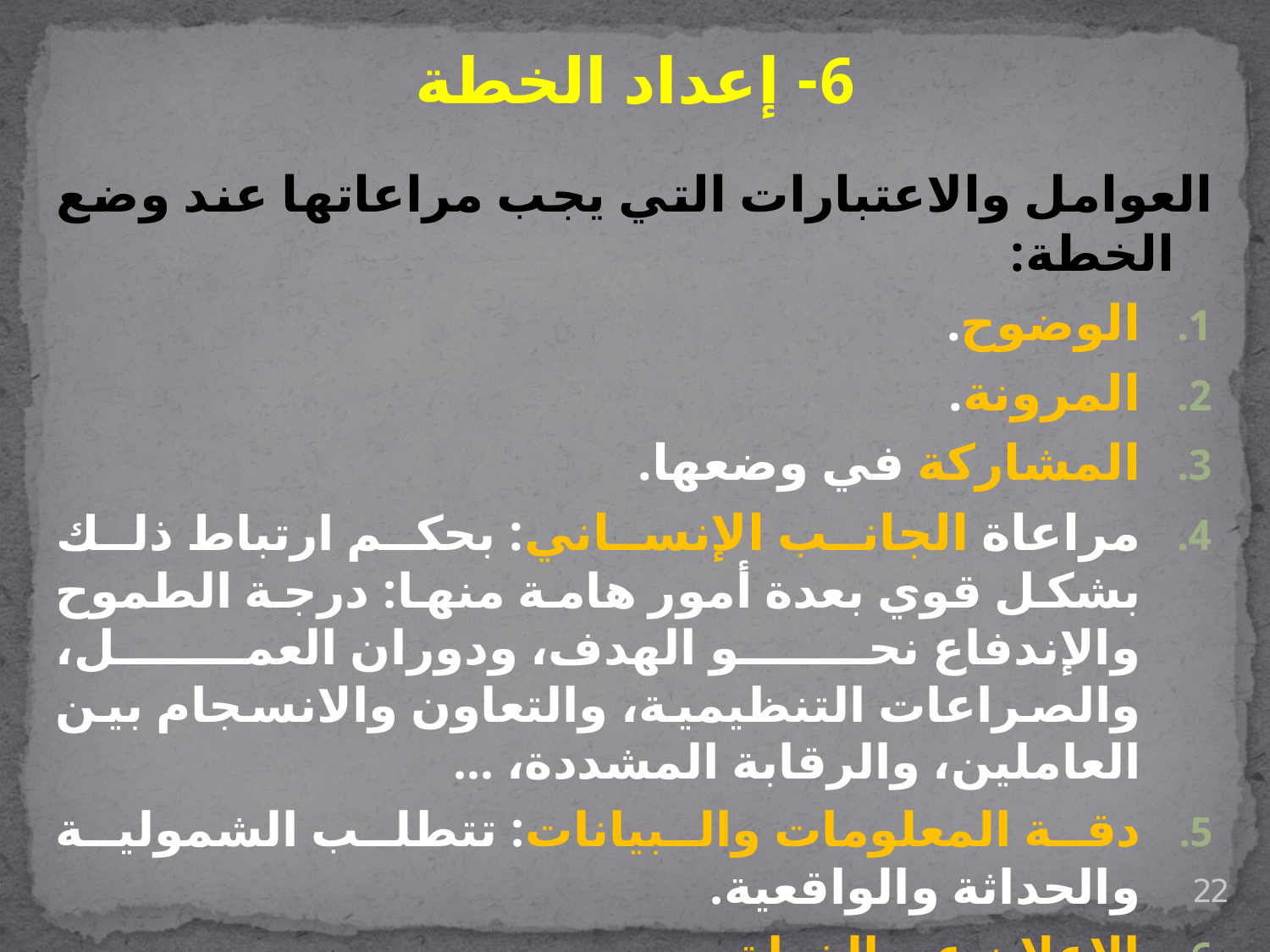

# 6- إعداد الخطة
العوامل والاعتبارات التي يجب مراعاتها عند وضع الخطة:
الوضوح.
المرونة.
المشاركة في وضعها.
مراعاة الجانب الإنساني: بحكم ارتباط ذلك بشكل قوي بعدة أمور هامة منها: درجة الطموح والإندفاع نحو الهدف، ودوران العمل، والصراعات التنظيمية، والتعاون والانسجام بين العاملين، والرقابة المشددة، ...
دقة المعلومات والبيانات: تتطلب الشمولية والحداثة والواقعية.
الإعلان عن الخطة.

إطلاع  ص 112- 116

22